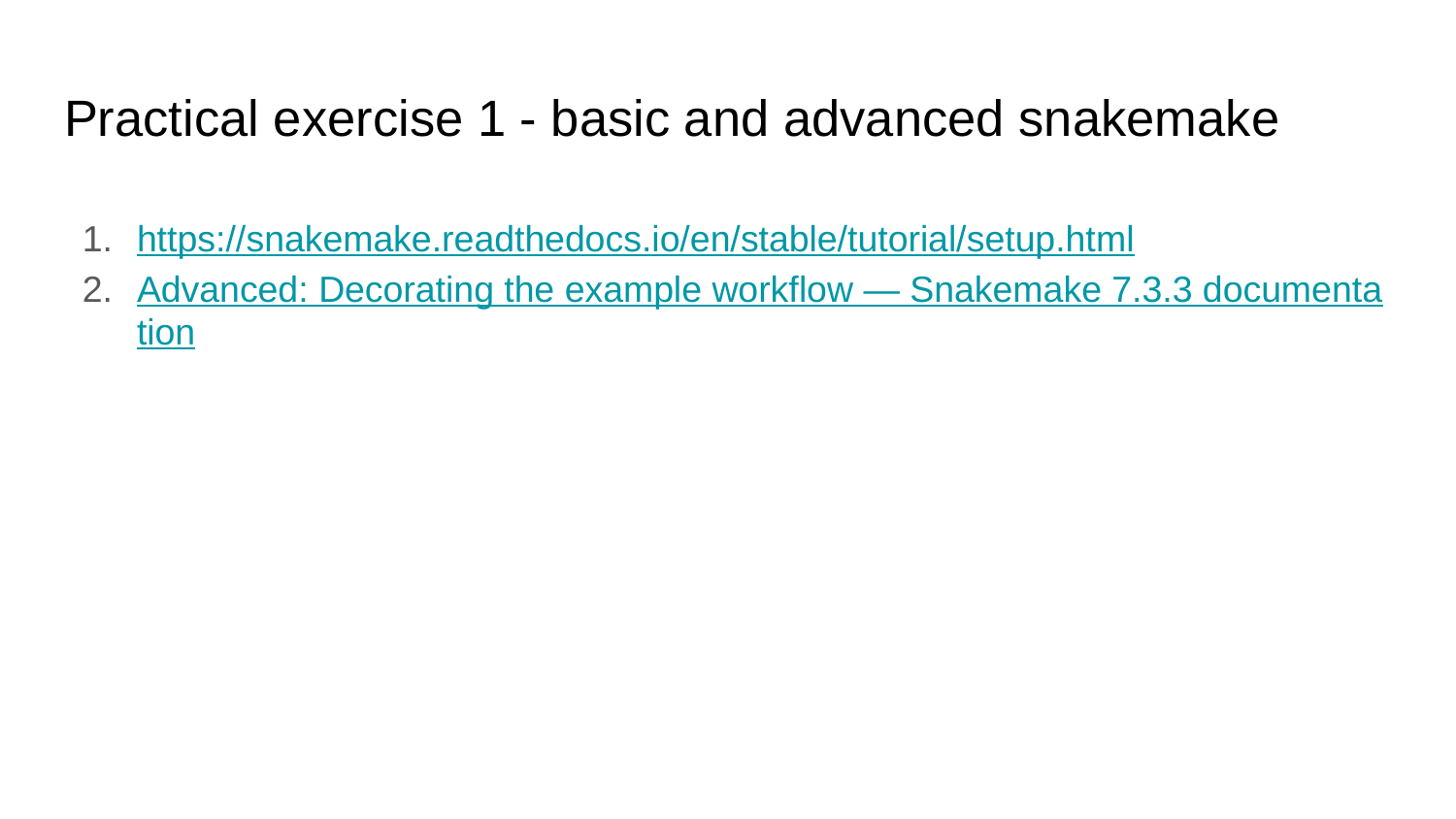

# Practical exercise 1 - basic and advanced snakemake
https://snakemake.readthedocs.io/en/stable/tutorial/setup.html
Advanced: Decorating the example workflow — Snakemake 7.3.3 documentation